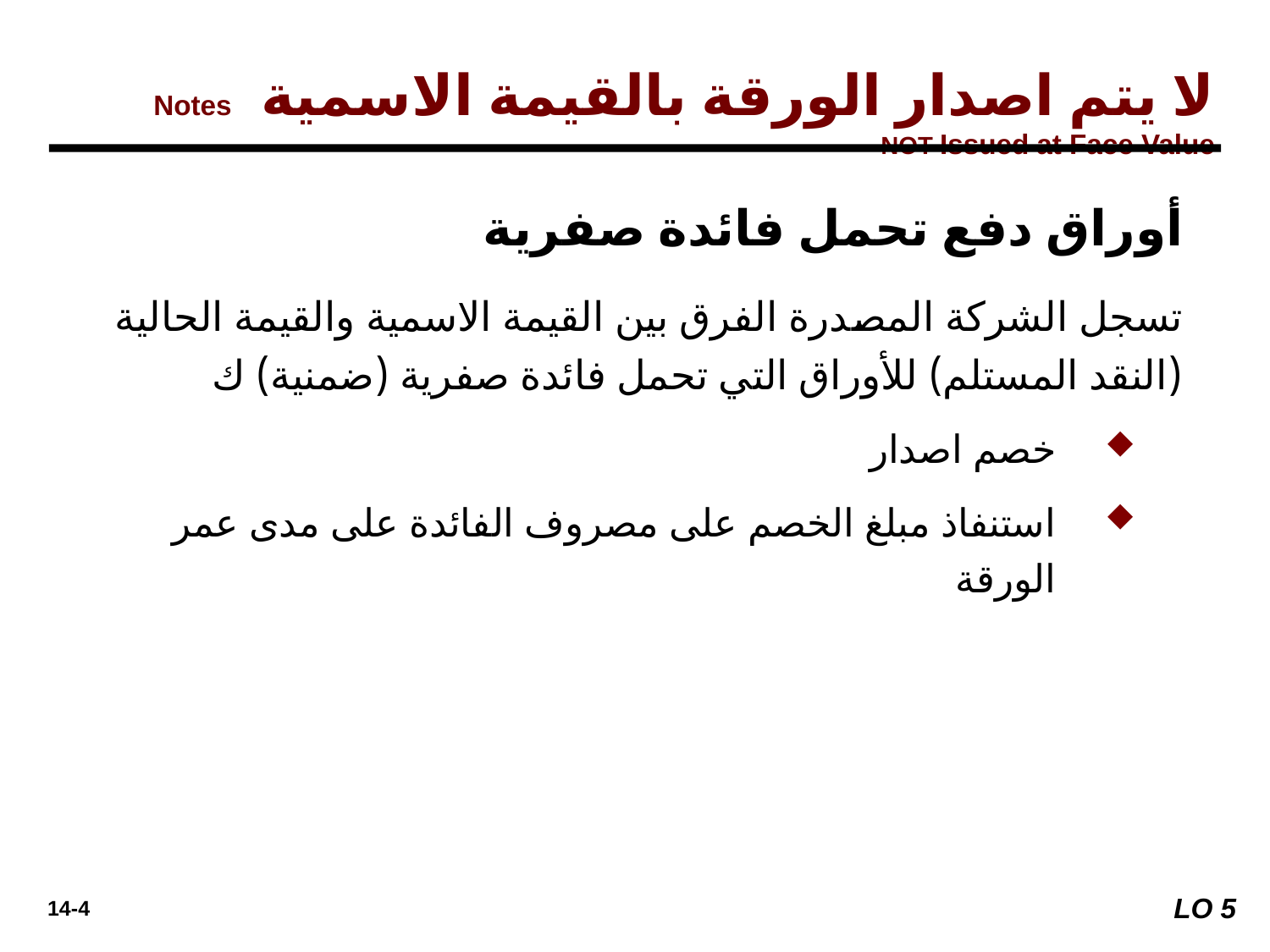

لا يتم اصدار الورقة بالقيمة الاسمية  Notes NOT Issued at Face Value

أوراق دفع تحمل فائدة صفرية
تسجل الشركة المصدرة الفرق بين القيمة الاسمية والقيمة الحالية (النقد المستلم) للأوراق التي تحمل فائدة صفرية (ضمنية) ك
خصم اصدار
استنفاذ مبلغ الخصم على مصروف الفائدة على مدى عمر الورقة
LO 5